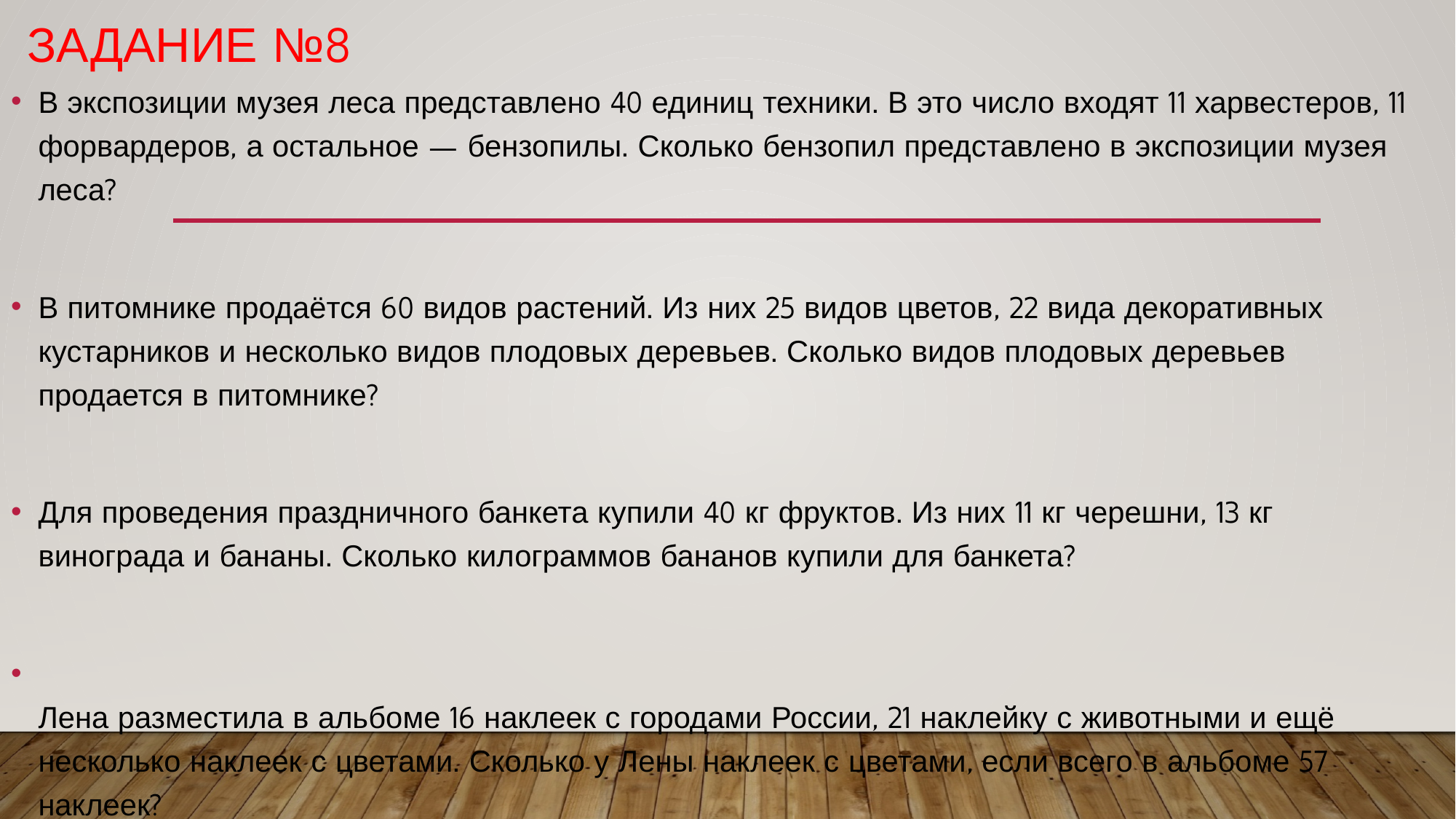

# Задание №8
В экспозиции музея леса представлено 40 единиц техники. В это число входят 11 харвестеров, 11 форвардеров, а остальное — бензопилы. Сколько бензопил представлено в экспозиции музея леса?

В питомнике продаётся 60 видов растений. Из них 25 видов цветов, 22 вида декоративных кустарников и несколько видов плодовых деревьев. Сколько видов плодовых деревьев продается в питомнике?

Для проведения праздничного банкета купили 40 кг фруктов. Из них 11 кг черешни, 13 кг винограда и бананы. Сколько килограммов бананов купили для банкета?

Лена разместила в альбоме 16 наклеек с городами России, 21 наклейку с животными и ещё несколько наклеек с цветами. Сколько у Лены наклеек с цветами, если всего в альбоме 57 наклеек?